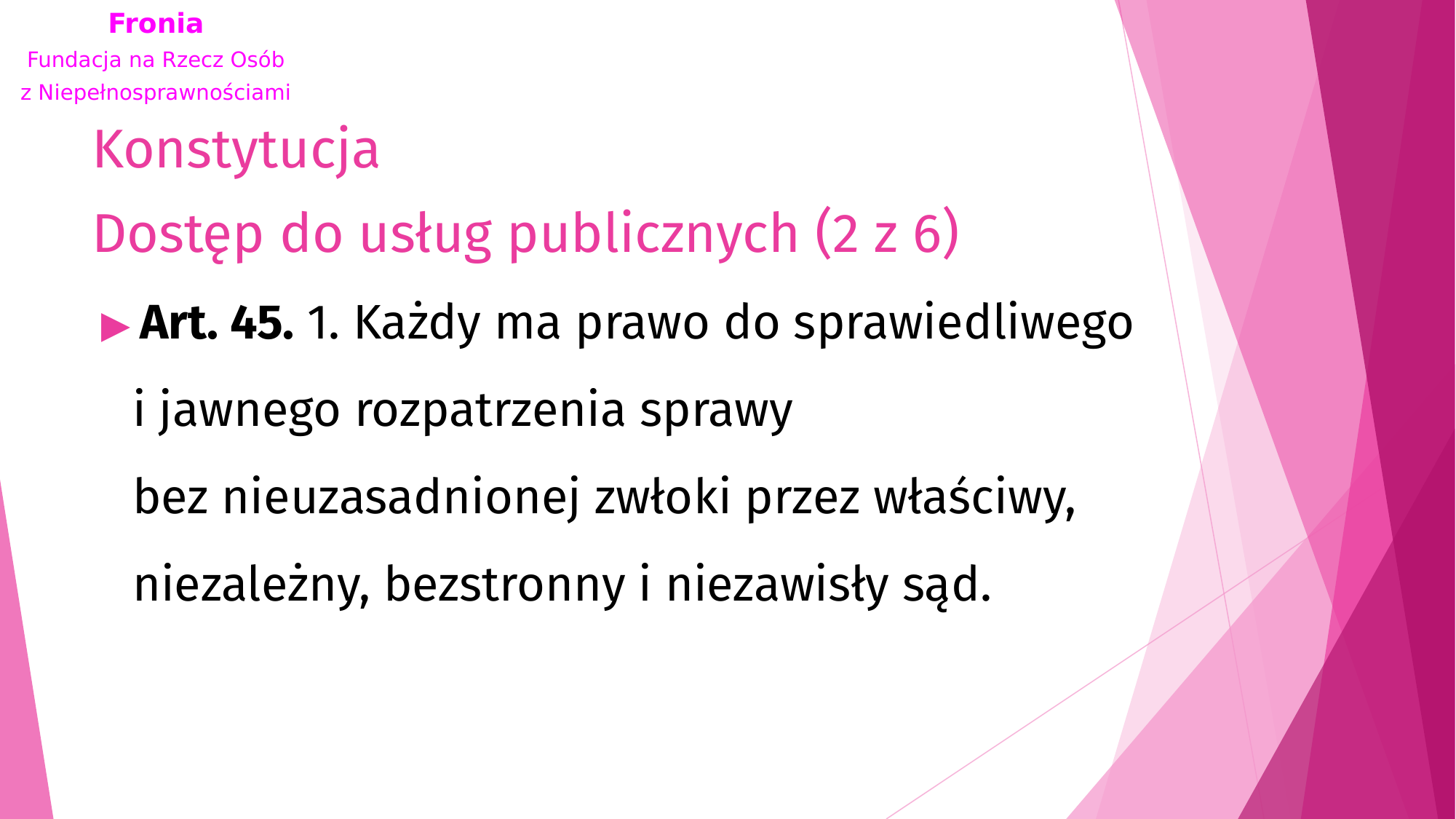

# Konstytucja Dostęp do usług publicznych (2 z 6)
Art. 45. 1. Każdy ma prawo do sprawiedliwego i jawnego rozpatrzenia sprawy bez nieuzasadnionej zwłoki przez właściwy, niezależny, bezstronny i niezawisły sąd.